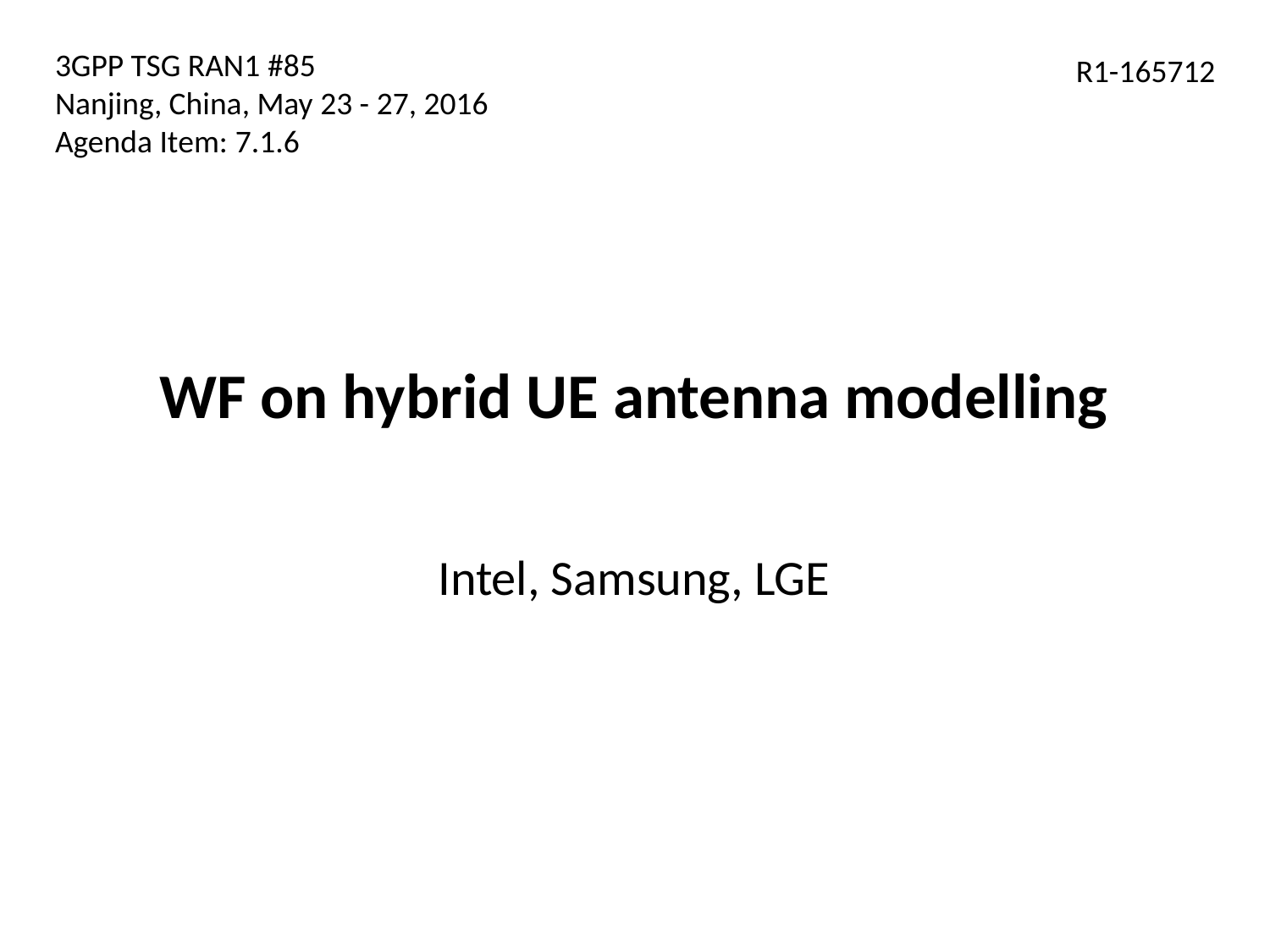

3GPP TSG RAN1 #85
Nanjing, China, May 23 - 27, 2016
Agenda Item: 7.1.6
R1-165712
# WF on hybrid UE antenna modelling
Intel, Samsung, LGE